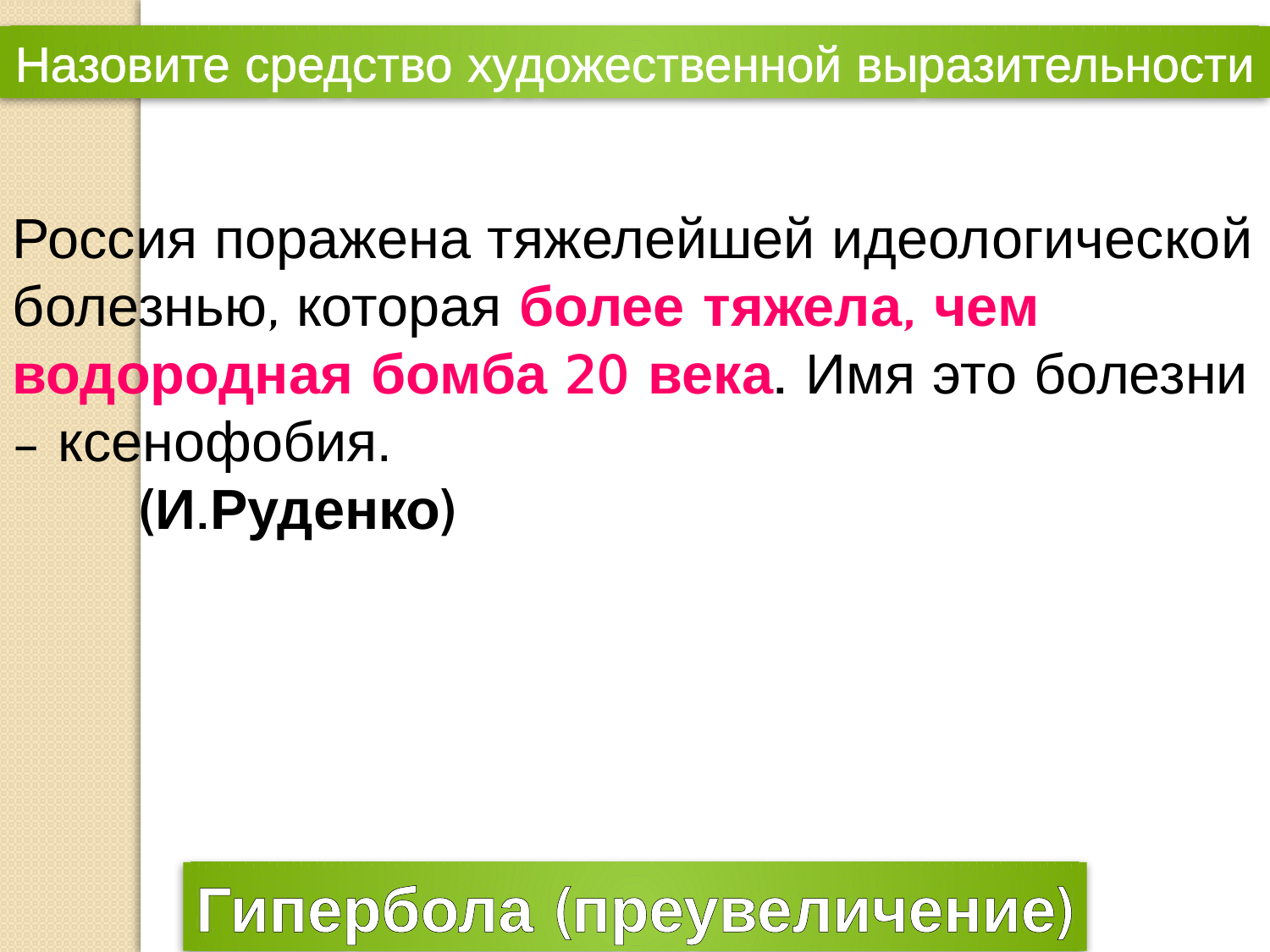

Назовите средство художественной выразительности
Россия поражена тяжелейшей идеологической болезнью, которая более тяжела, чем водородная бомба 20 века. Имя это болезни – ксенофобия. 							(И.Руденко)
Гипербола (преувеличение)